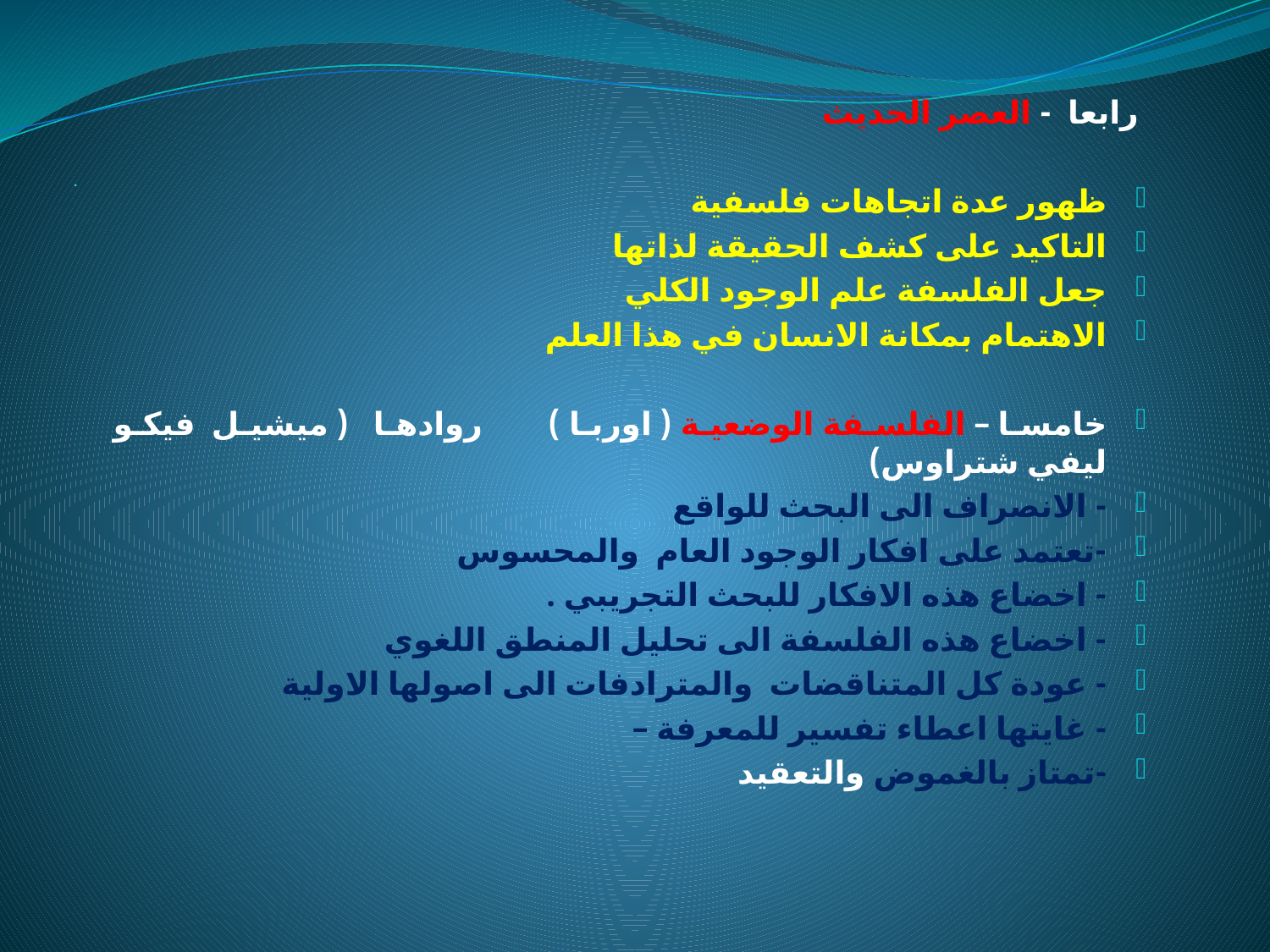

رابعا  - العصر الحديث

ظهور عدة اتجاهات فلسفية
التاكيد على كشف الحقيقة لذاتها
جعل الفلسفة علم الوجود الكلي
الاهتمام بمكانة الانسان في هذا العلم

خامسا – الفلسفة الوضعية ( اوربا )        روادها   ( ميشيل  فيكو     ليفي شتراوس)
- الانصراف الى البحث للواقع
-تعتمد على افكار الوجود العام  والمحسوس
- اخضاع هذه الافكار للبحث التجريبي .
- اخضاع هذه الفلسفة الى تحليل المنطق اللغوي
- عودة كل المتناقضات  والمترادفات الى اصولها الاولية
- غايتها اعطاء تفسير للمعرفة –
-تمتاز بالغموض والتعقيد
# .